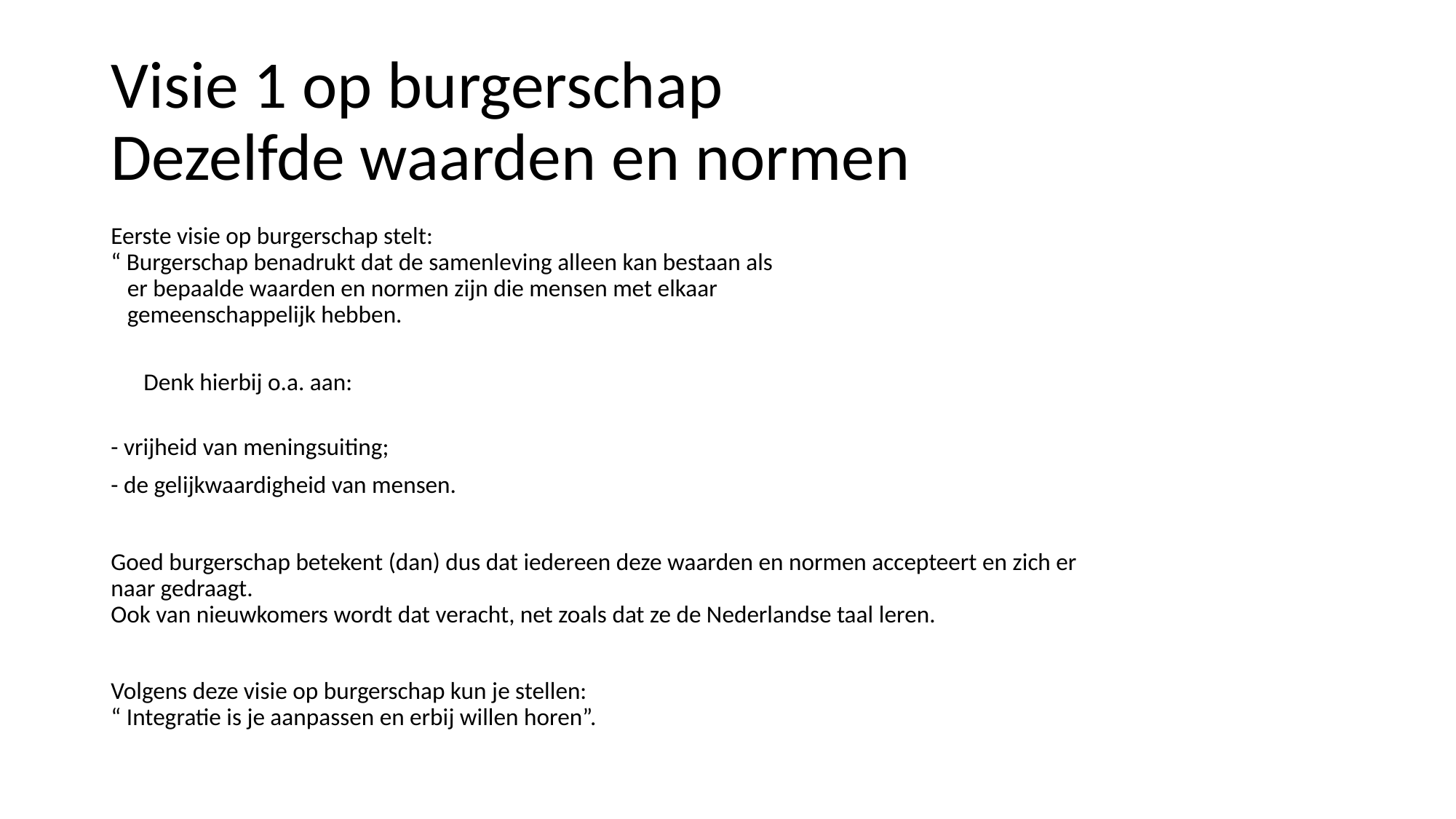

# Visie 1 op burgerschap Dezelfde waarden en normen
Eerste visie op burgerschap stelt:
“ Burgerschap benadrukt dat de samenleving alleen kan bestaan als
   er bepaalde waarden en normen zijn die mensen met elkaar
   gemeenschappelijk hebben.
      Denk hierbij o.a. aan:
- vrijheid van meningsuiting;
- de gelijkwaardigheid van mensen.

Goed burgerschap betekent (dan) dus dat iedereen deze waarden en normen accepteert en zich er
naar gedraagt.
Ook van nieuwkomers wordt dat veracht, net zoals dat ze de Nederlandse taal leren.

Volgens deze visie op burgerschap kun je stellen:
“ Integratie is je aanpassen en erbij willen horen”.